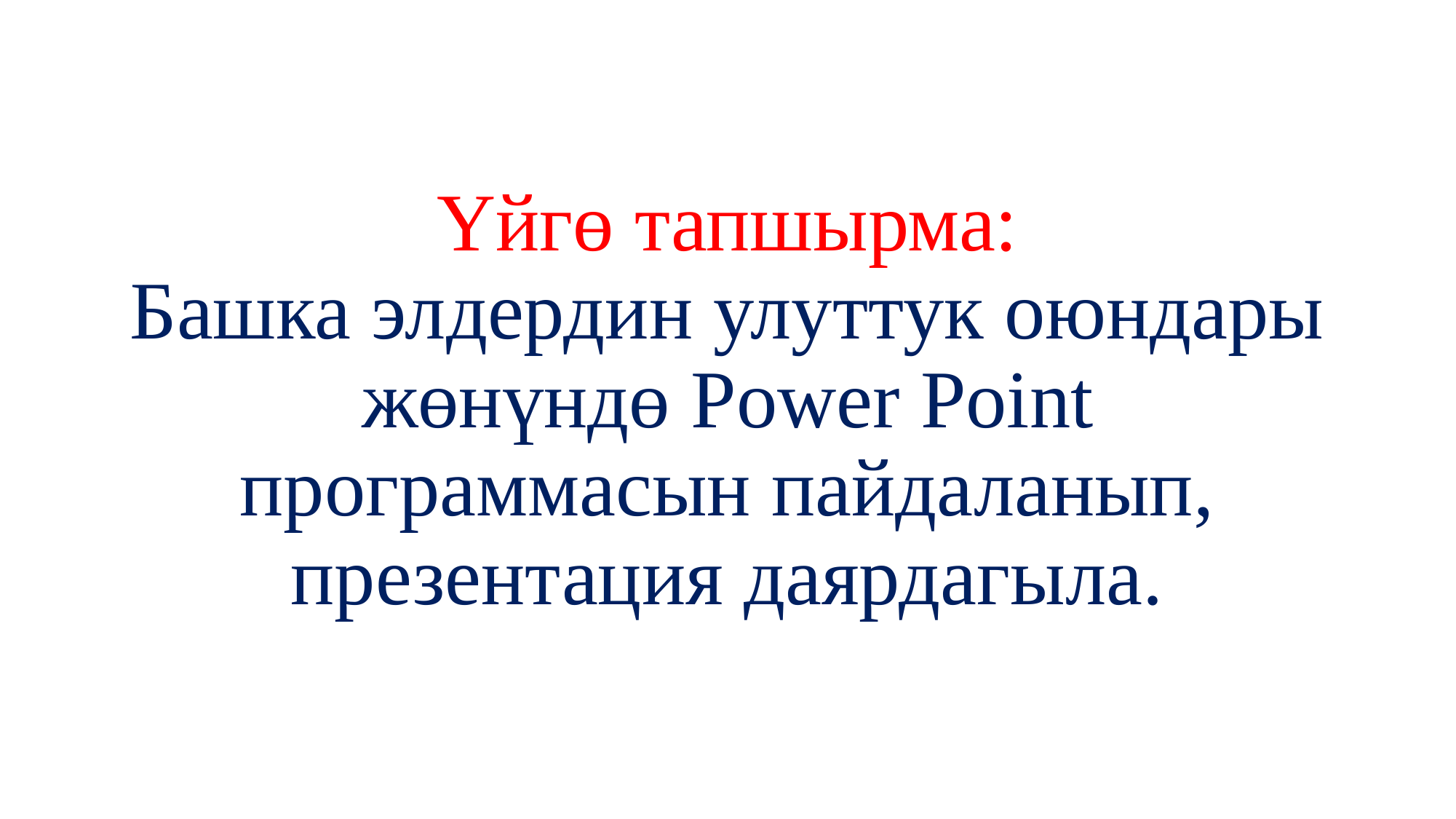

# Үйгө тапшырма: Башка элдердин улуттук оюндары жөнүндө Power Point программасын пайдаланып, презентация даярдагыла.